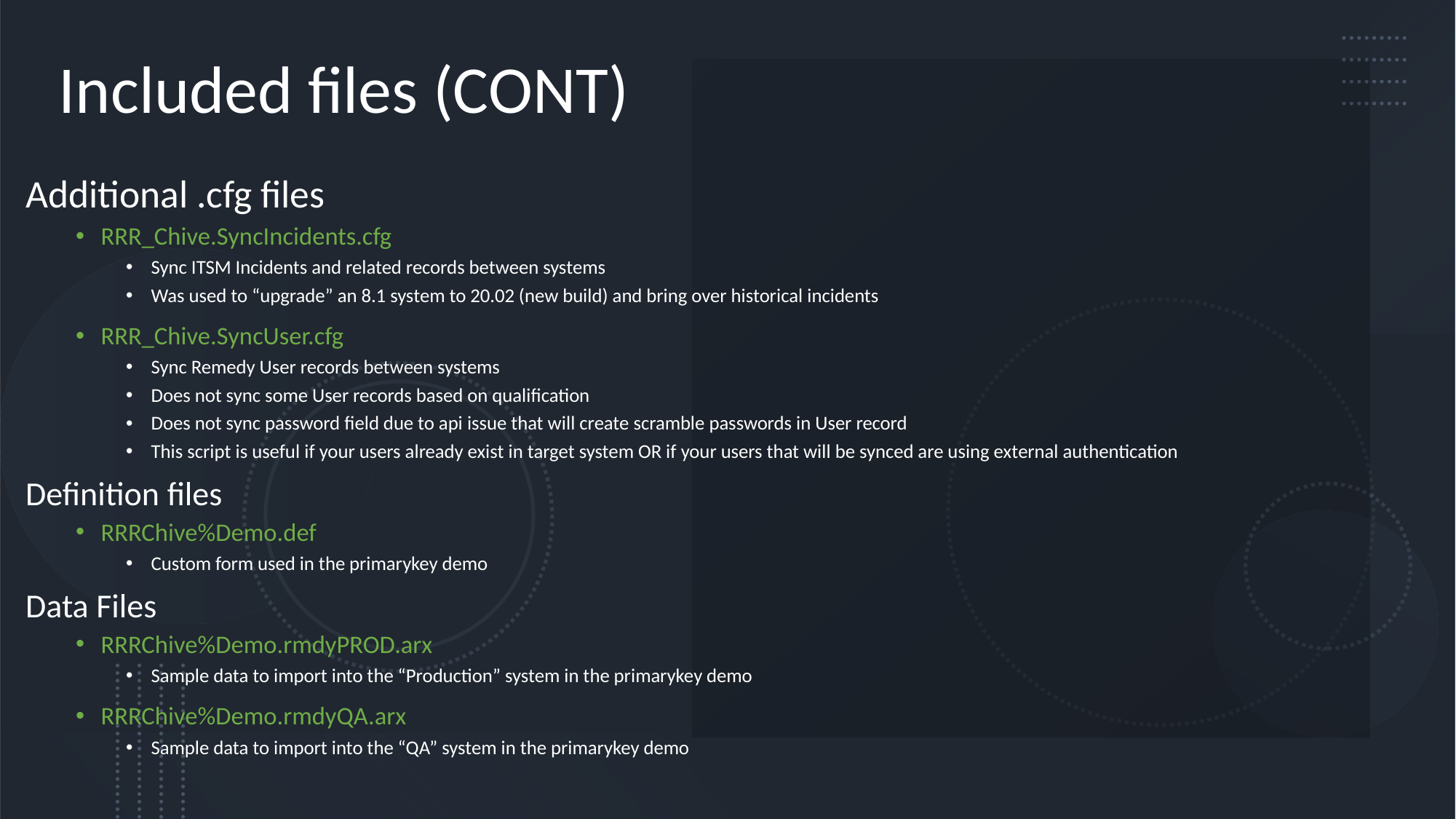

# Included files (CONT)

Additional .cfg files
RRR_Chive.SyncIncidents.cfg
Sync ITSM Incidents and related records between systems
Was used to “upgrade” an 8.1 system to 20.02 (new build) and bring over historical incidents
RRR_Chive.SyncUser.cfg
Sync Remedy User records between systems
Does not sync some User records based on qualification
Does not sync password field due to api issue that will create scramble passwords in User record
This script is useful if your users already exist in target system OR if your users that will be synced are using external authentication
Definition files
RRRChive%Demo.def
Custom form used in the primarykey demo
Data Files
RRRChive%Demo.rmdyPROD.arx
Sample data to import into the “Production” system in the primarykey demo
RRRChive%Demo.rmdyQA.arx
Sample data to import into the “QA” system in the primarykey demo